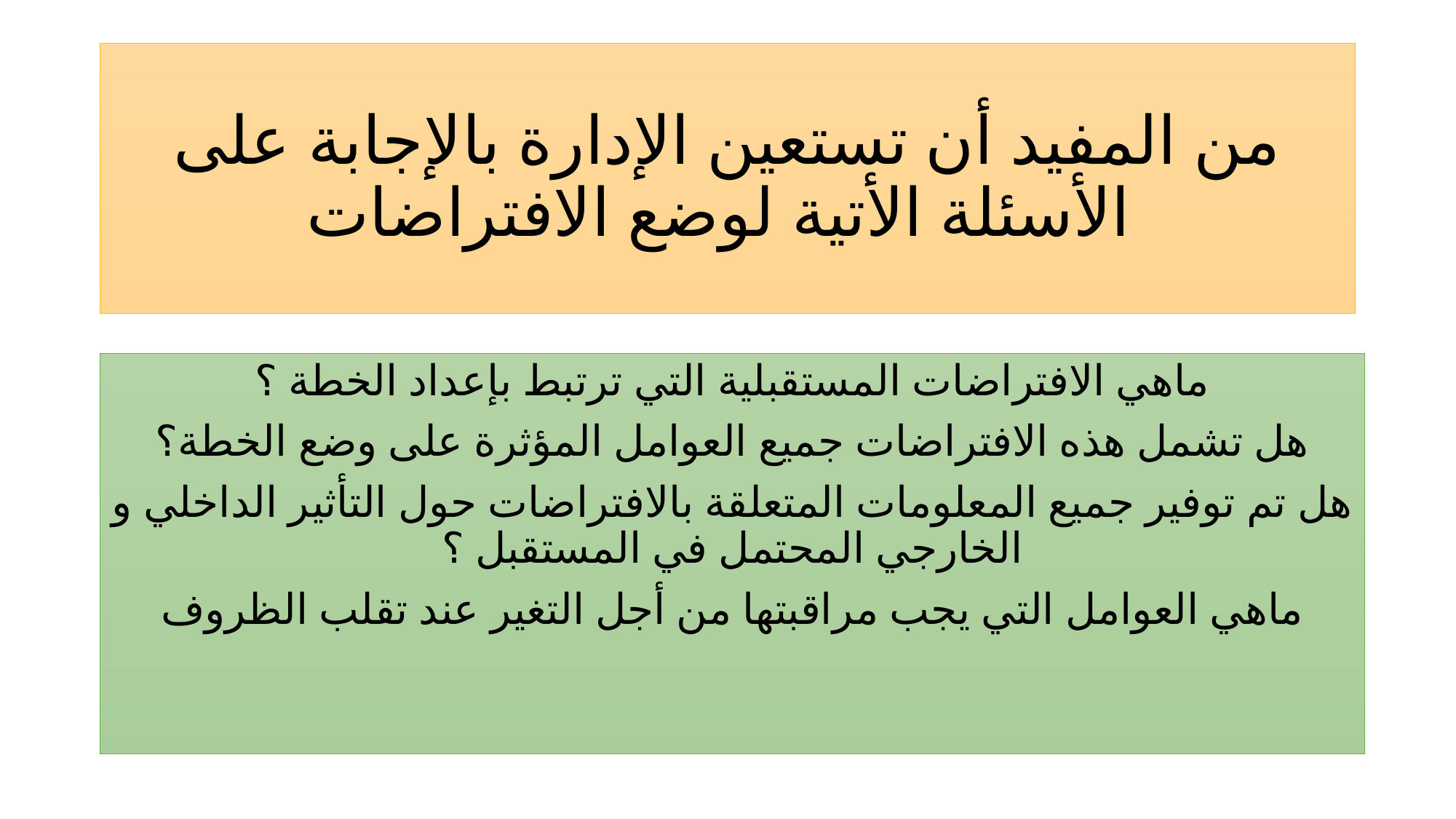

# من المفيد أن تستعين الإدارة بالإجابة على الأسئلة الأتية لوضع الافتراضات
ماهي الافتراضات المستقبلية التي ترتبط بإعداد الخطة ؟
هل تشمل هذه الافتراضات جميع العوامل المؤثرة على وضع الخطة؟
هل تم توفير جميع المعلومات المتعلقة بالافتراضات حول التأثير الداخلي و الخارجي المحتمل في المستقبل ؟
ماهي العوامل التي يجب مراقبتها من أجل التغير عند تقلب الظروف